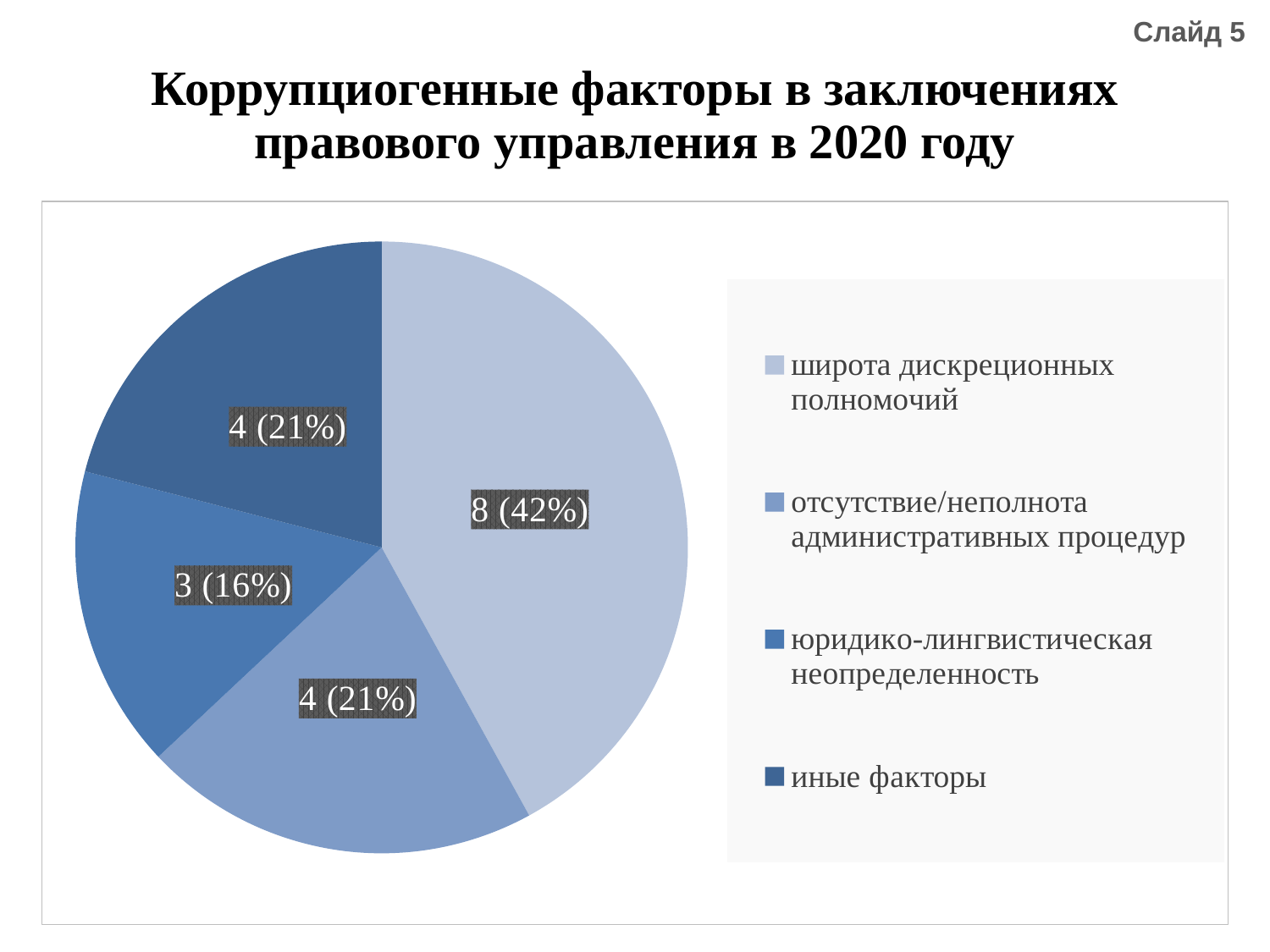

Слайд 5
# Коррупциогенные факторы в заключениях правового управления в 2020 году

### Chart

| Category | Столбец1 |
|---|---|
| широта дискреционных полномочий | 42.0 |
| отсутствие/неполнота административных процедур | 21.0 |
| юридико-лингвистическая неопределенность | 16.0 |
| иные факторы | 21.0 |